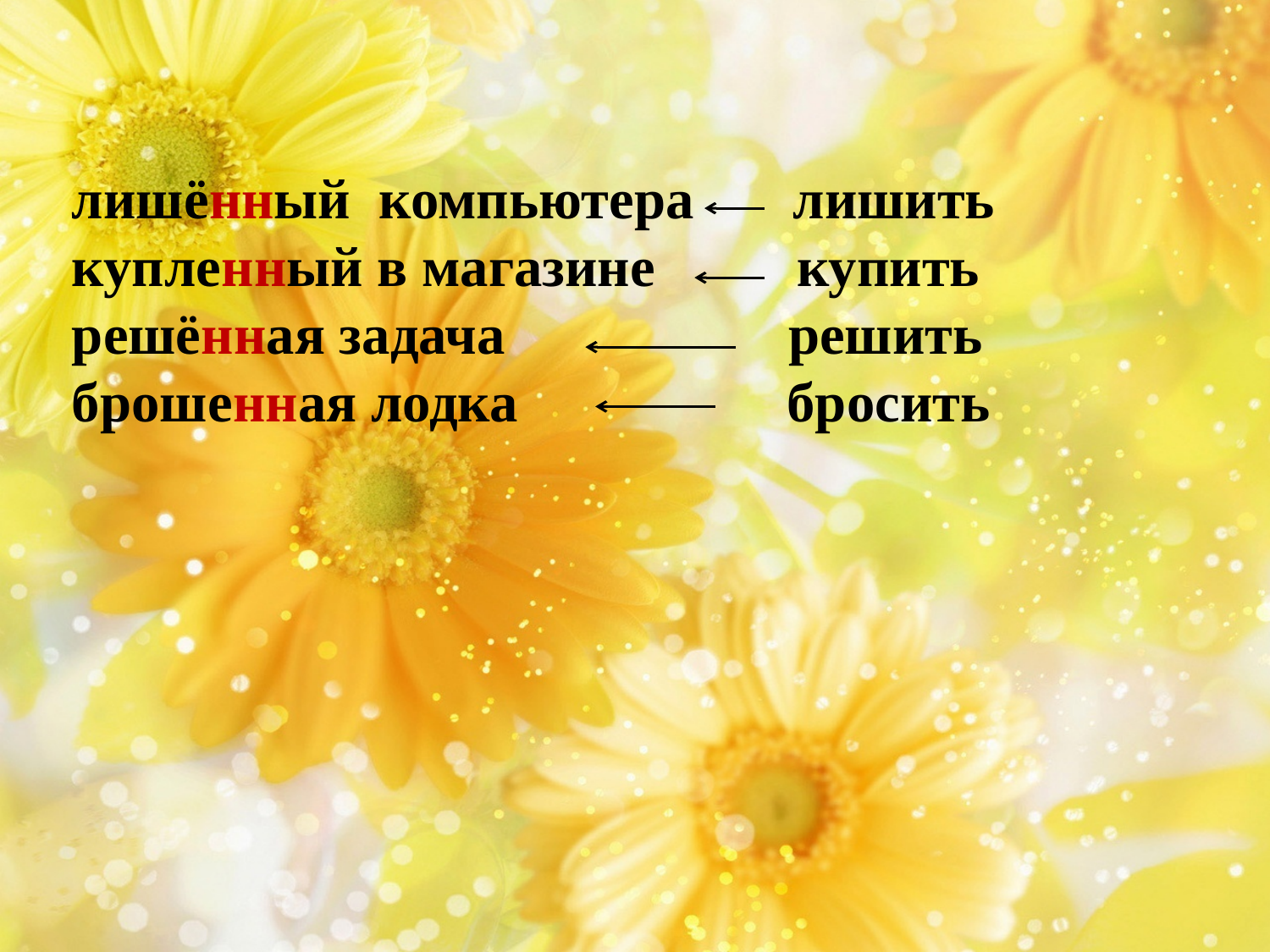

лишённый  компьютера       лишить
купленный в магазине          купить
решённая задача                    решить
брошенная лодка                   бросить